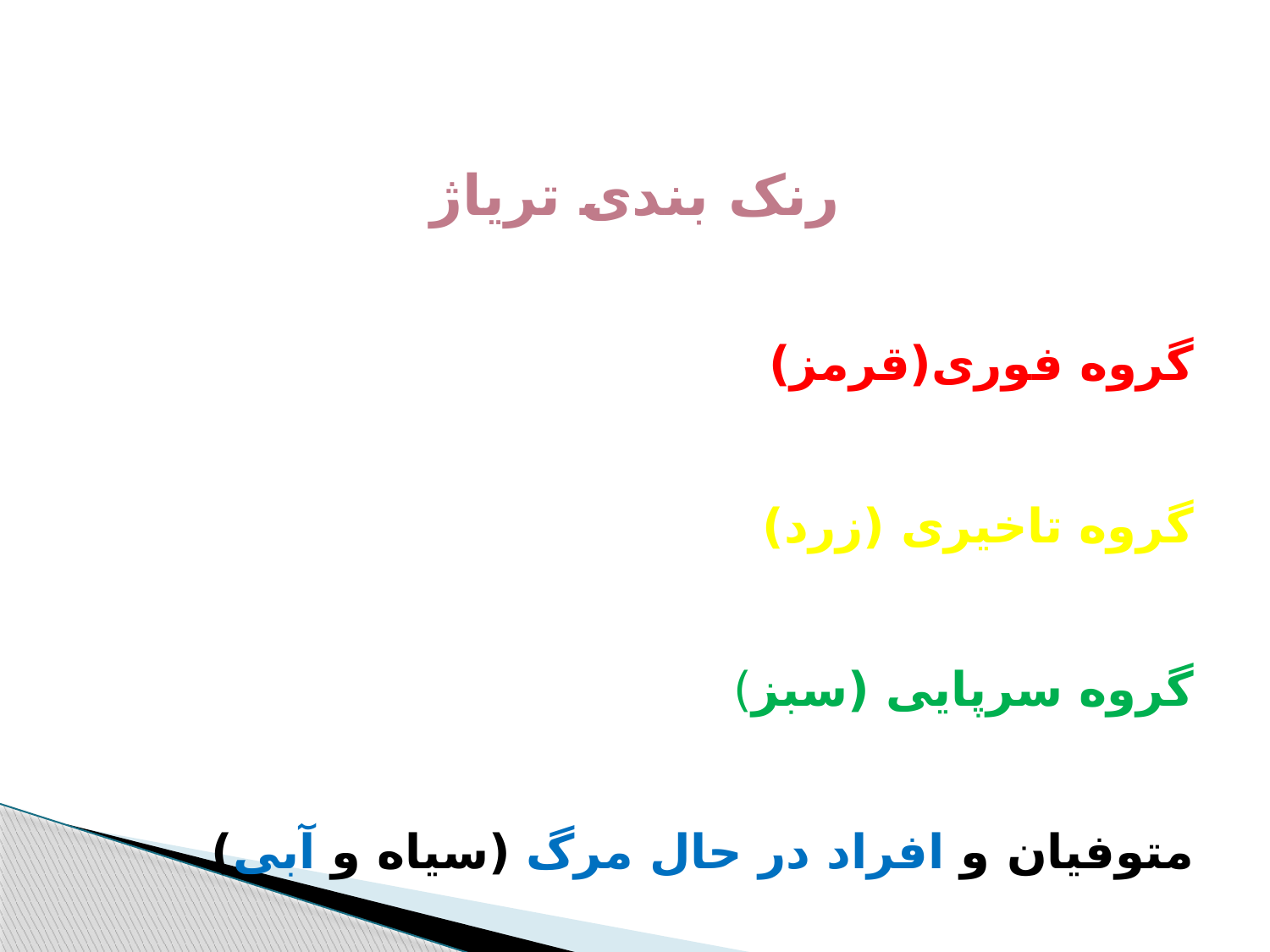

رنک بندی تریاژ
گروه فوری(قرمز)
گروه تاخیری (زرد)
گروه سرپایی (سبز)
متوفیان و افراد در حال مرگ (سیاه و آبی)